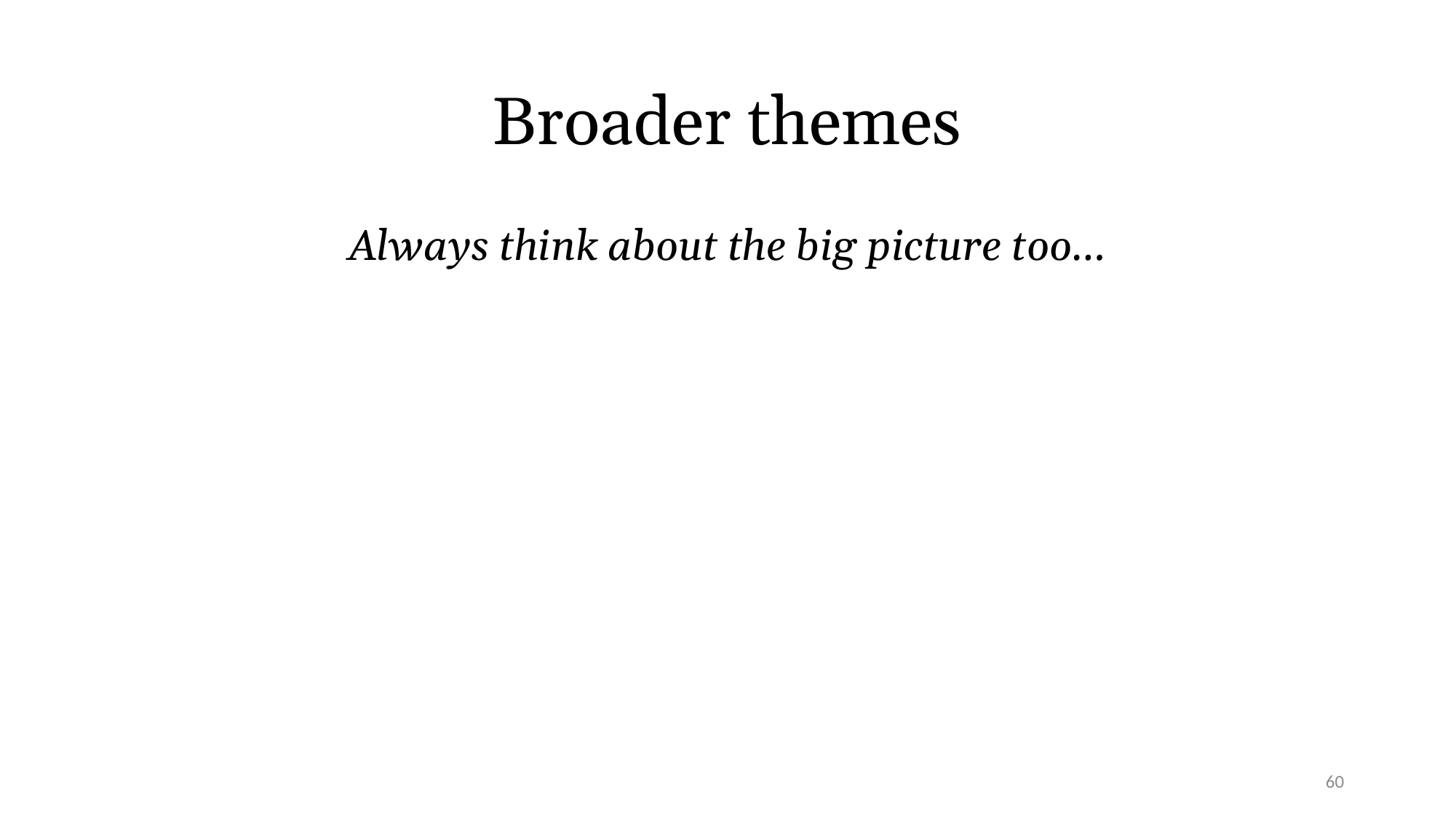

# Broader themes
Always think about the big picture too…
60